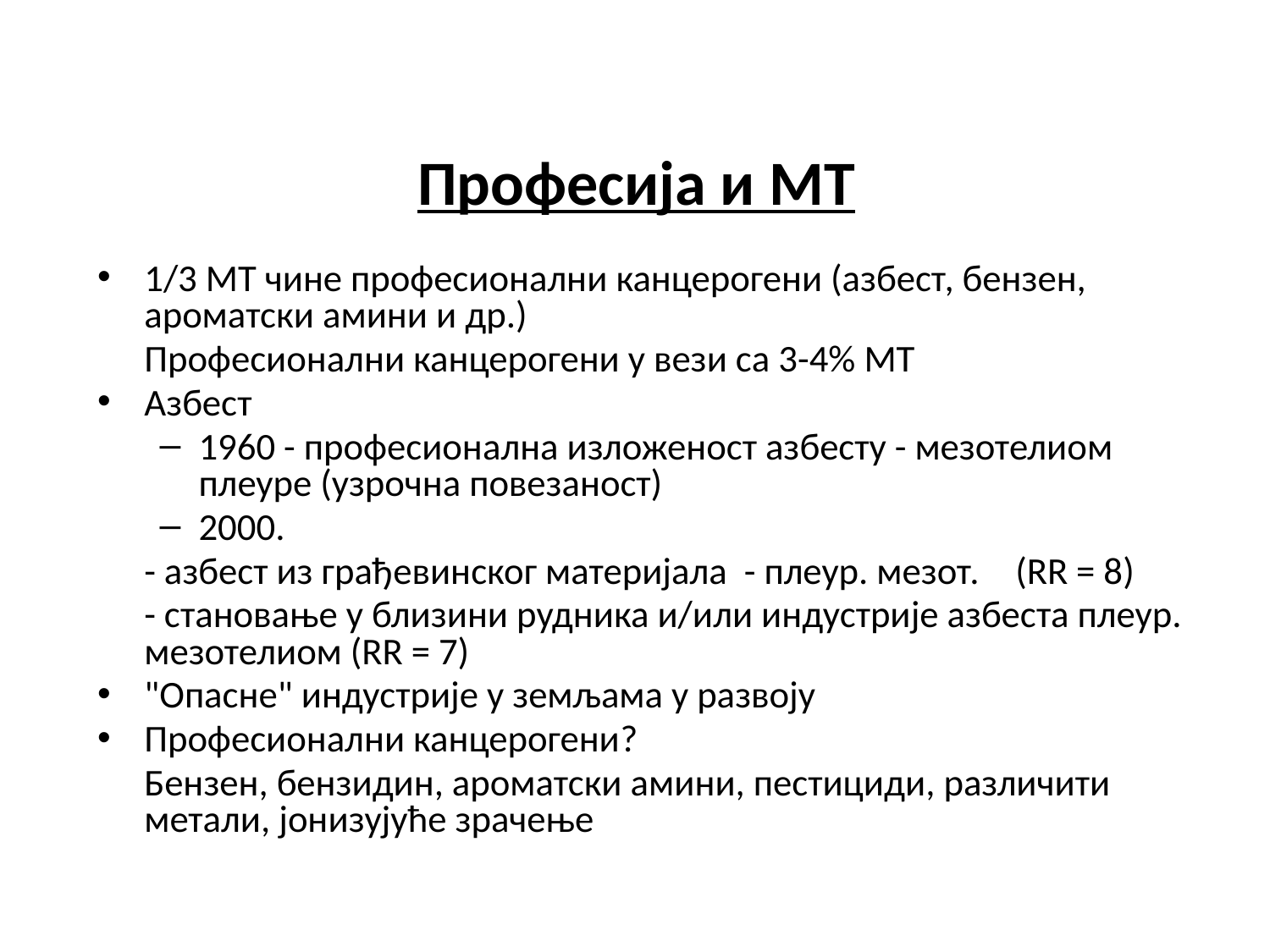

# Професија и МТ
1/3 МТ чине професионални канцерогени (азбест, бензен, ароматски амини и др.)
	Професионални канцерогени у вези са 3-4% МТ
Азбест
1960 - професионална изложеност азбесту - мезотелиом плеуре (узрочна повезаност)
2000.
		- азбест из грађевинског материјала  - плеур. мезот.    	(RR = 8)
		- становање у близини рудника и/или индустрије азбеста плеур. мезотелиом (RR = 7)
"Опасне" индустрије у земљама у развоју
Професионални канцерогени?
	Бензен, бензидин, ароматски амини, пестициди, различити метали, јонизујуће зрачење